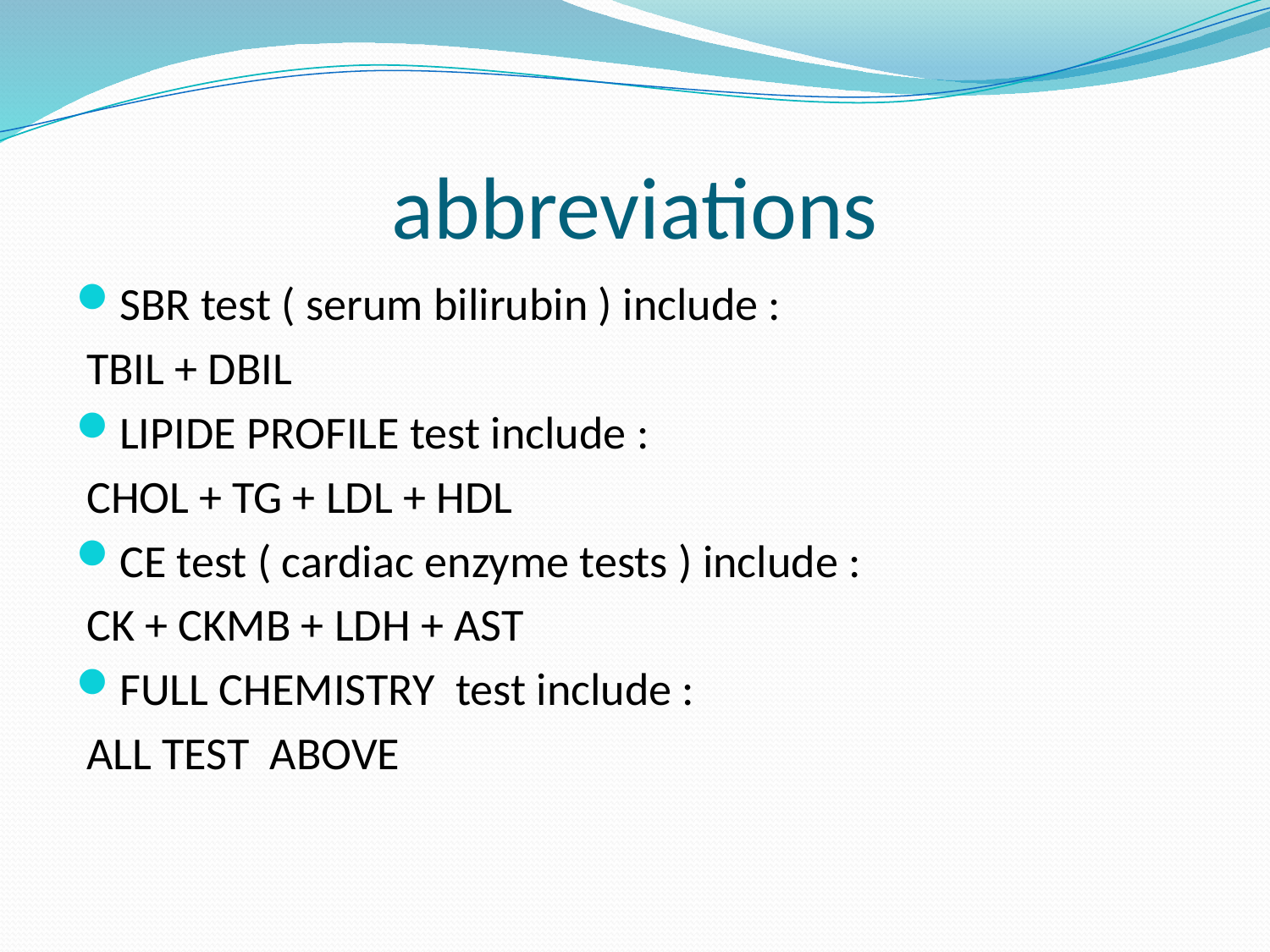

# abbreviations
SBR test ( serum bilirubin ) include :
 TBIL + DBIL
LIPIDE PROFILE test include :
 CHOL + TG + LDL + HDL
CE test ( cardiac enzyme tests ) include :
 CK + CKMB + LDH + AST
FULL CHEMISTRY  test include :
 ALL TEST  ABOVE